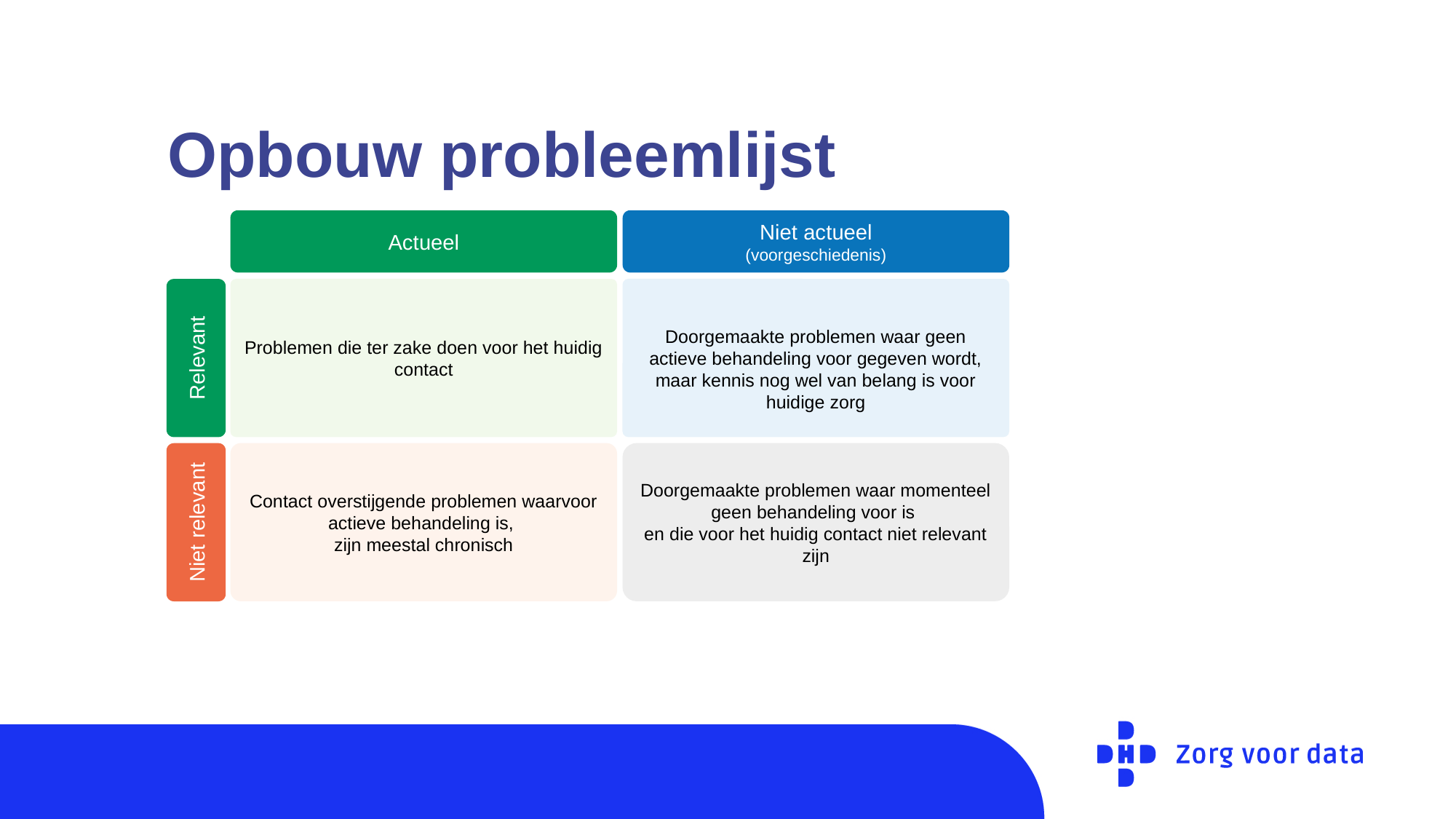

# Opbouw probleemlijst
Actueel
Niet actueel
(voorgeschiedenis)
Problemen die ter zake doen voor het huidig contact

Doorgemaakte problemen waar geen actieve behandeling voor gegeven wordt, maar kennis nog wel van belang is voor huidige zorg
Relevant
Contact overstijgende problemen waarvoor actieve behandeling is,
zijn meestal chronisch
Doorgemaakte problemen waar momenteel geen behandeling voor is
en die voor het huidig contact niet relevant zijn
Niet relevant